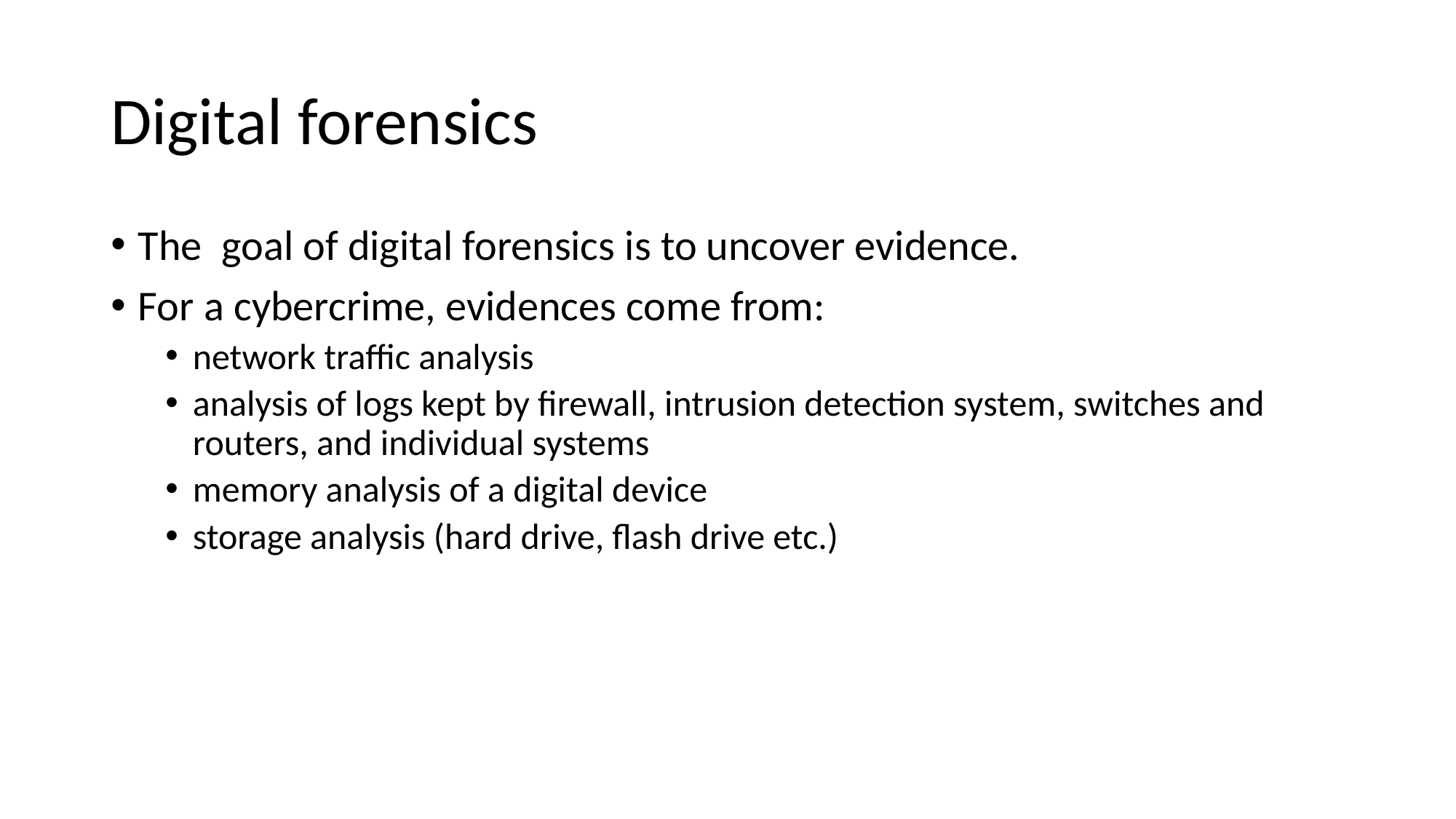

# Digital forensics
The  goal of digital forensics is to uncover evidence.
For a cybercrime, evidences come from:
network traffic analysis
analysis of logs kept by firewall, intrusion detection system, switches and routers, and individual systems
memory analysis of a digital device
storage analysis (hard drive, flash drive etc.)